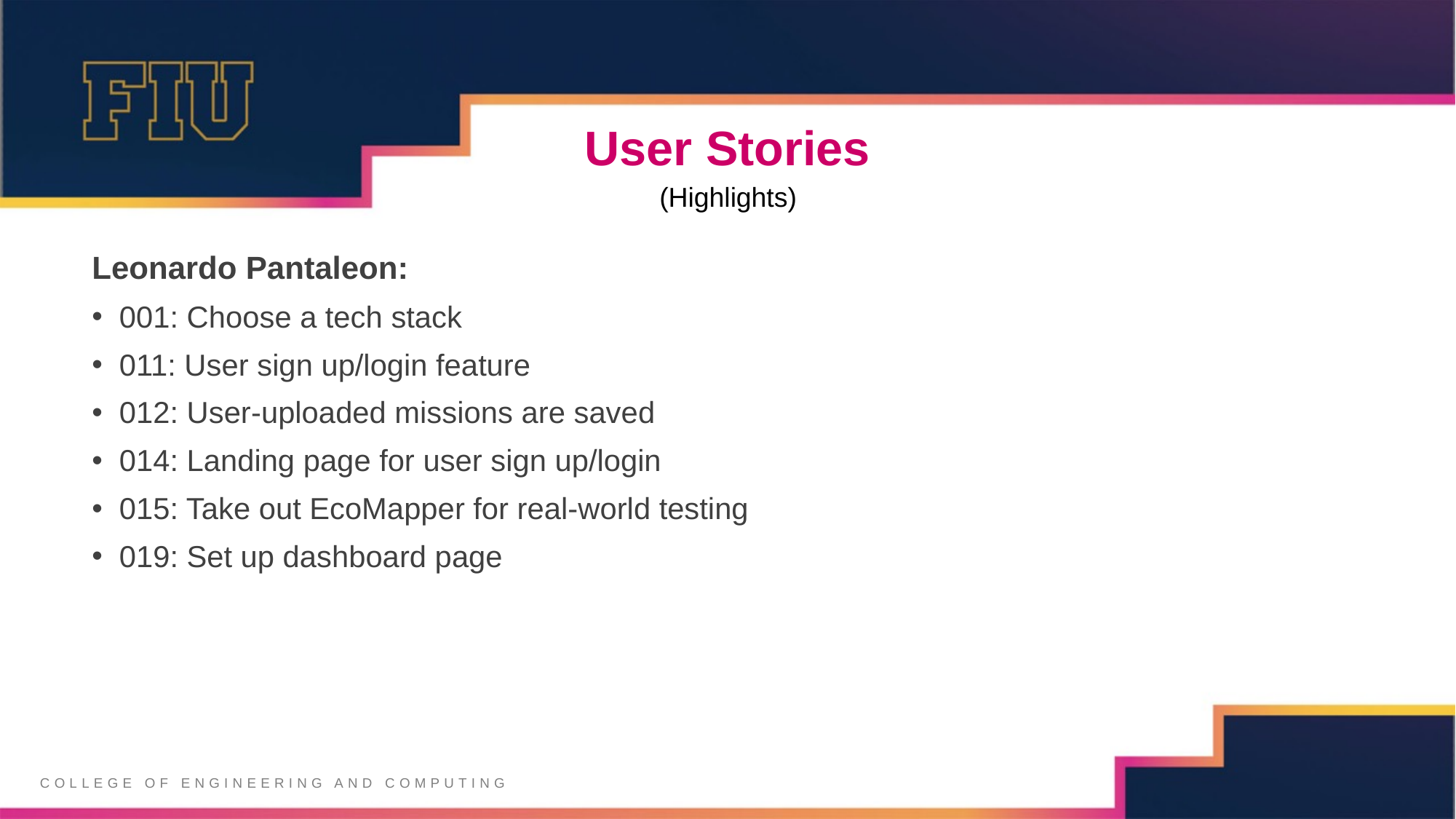

# User Stories
(Highlights)
Leonardo Pantaleon:
001: Choose a tech stack
011: User sign up/login feature
012: User-uploaded missions are saved
014: Landing page for user sign up/login
015: Take out EcoMapper for real-world testing
019: Set up dashboard page